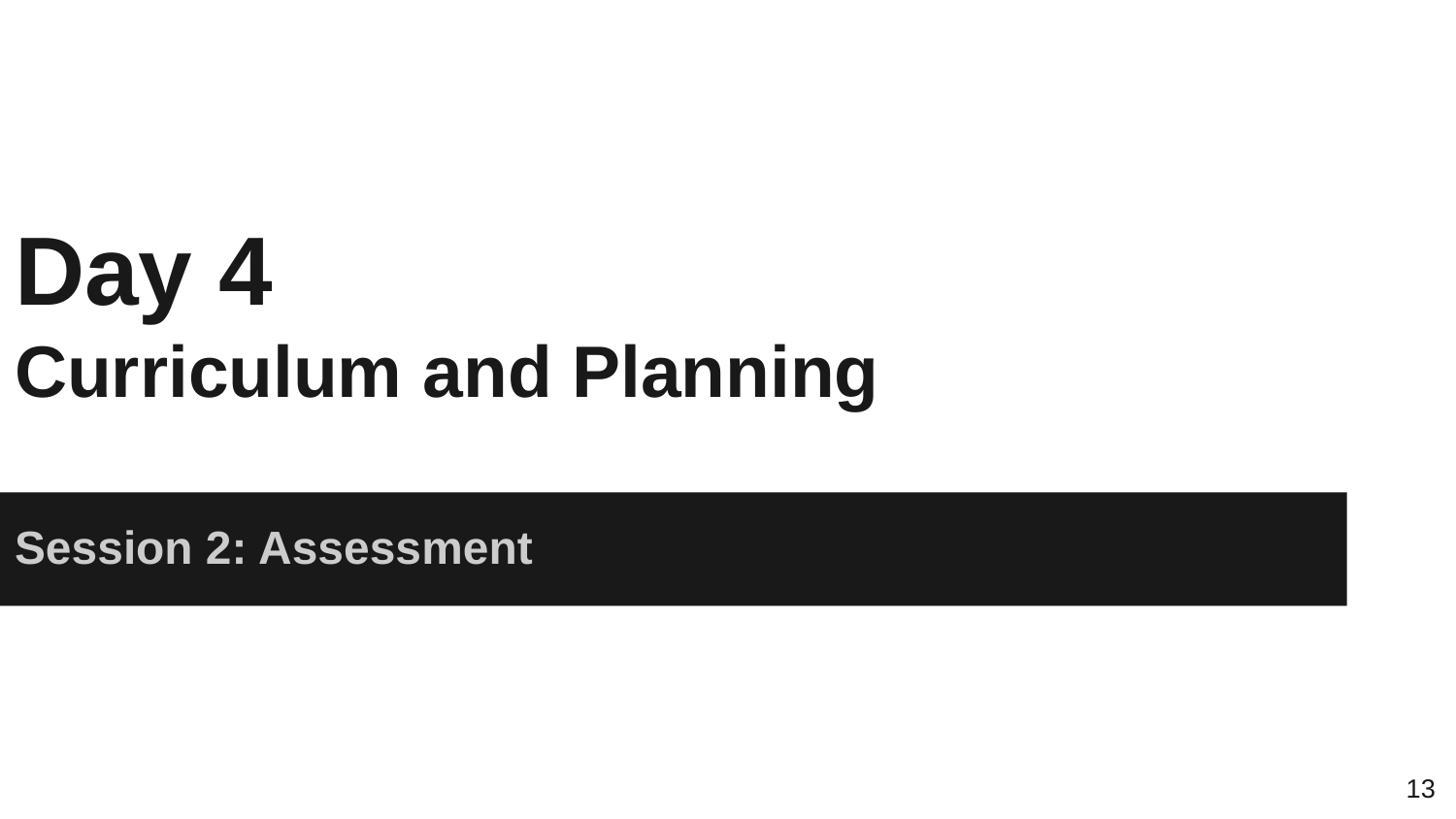

# Day 4
Curriculum and Planning
Session 2: Assessment
13